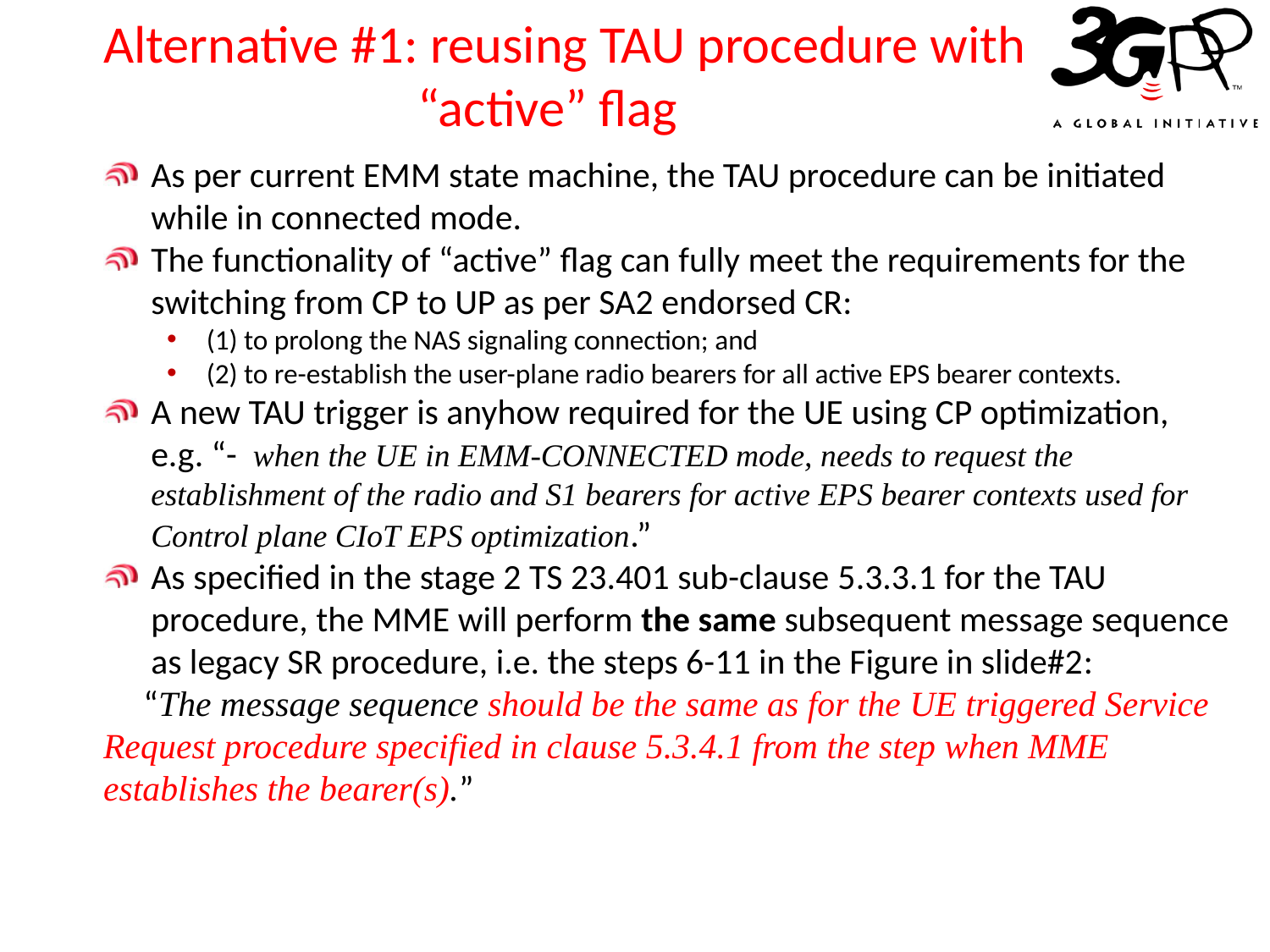

# Alternative #1: reusing TAU procedure with “active” flag
As per current EMM state machine, the TAU procedure can be initiated while in connected mode.
The functionality of “active” flag can fully meet the requirements for the switching from CP to UP as per SA2 endorsed CR:
(1) to prolong the NAS signaling connection; and
(2) to re-establish the user-plane radio bearers for all active EPS bearer contexts.
A new TAU trigger is anyhow required for the UE using CP optimization, e.g. “-  when the UE in EMM-CONNECTED mode, needs to request the establishment of the radio and S1 bearers for active EPS bearer contexts used for Control plane CIoT EPS optimization.”
As specified in the stage 2 TS 23.401 sub-clause 5.3.3.1 for the TAU procedure, the MME will perform the same subsequent message sequence as legacy SR procedure, i.e. the steps 6-11 in the Figure in slide#2:
     “The message sequence should be the same as for the UE triggered Service Request procedure specified in clause 5.3.4.1 from the step when MME establishes the bearer(s).”